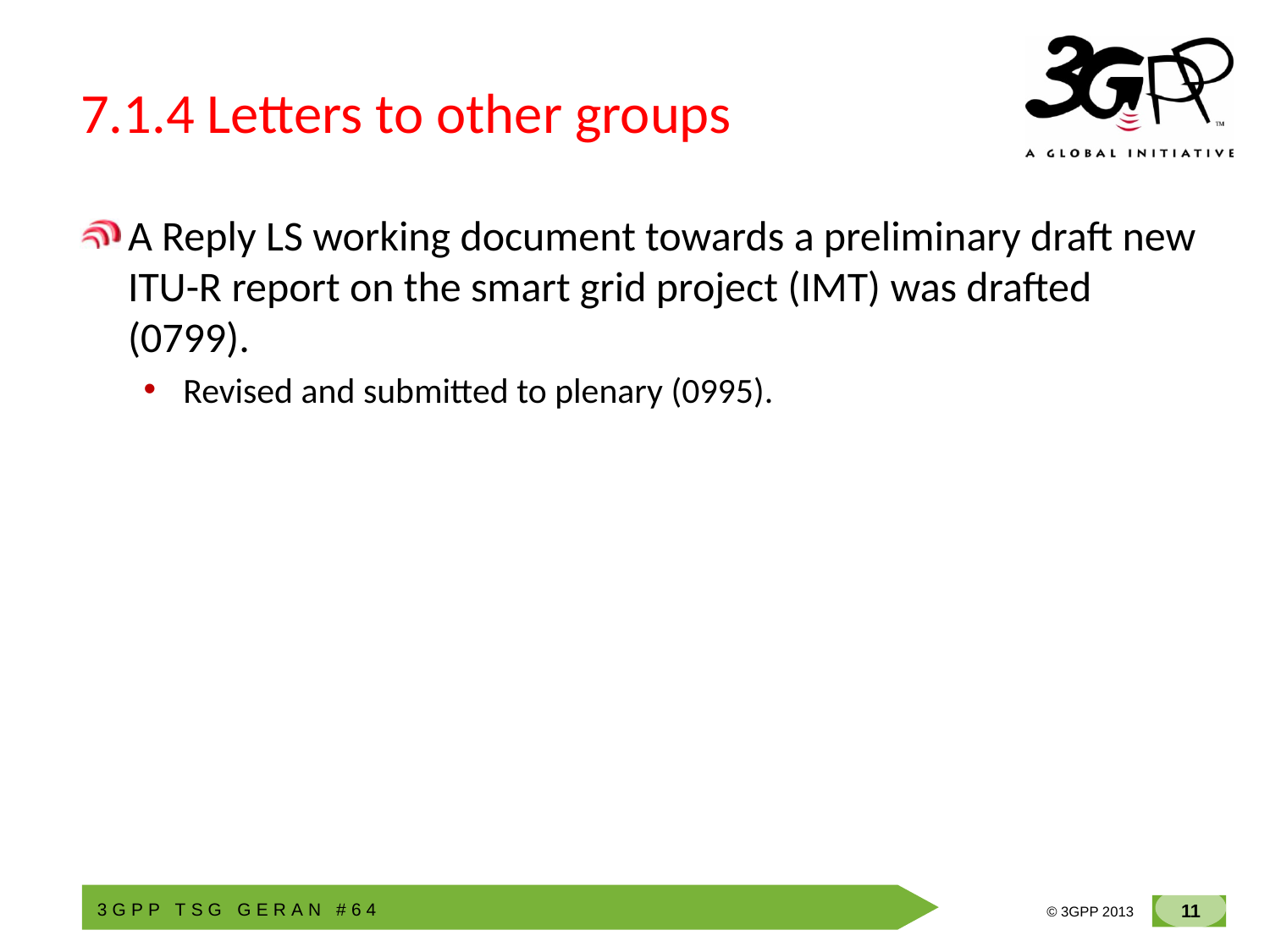

# 7.1.4 Letters to other groups
A Reply LS working document towards a preliminary draft new ITU-R report on the smart grid project (IMT) was drafted (0799).
Revised and submitted to plenary (0995).